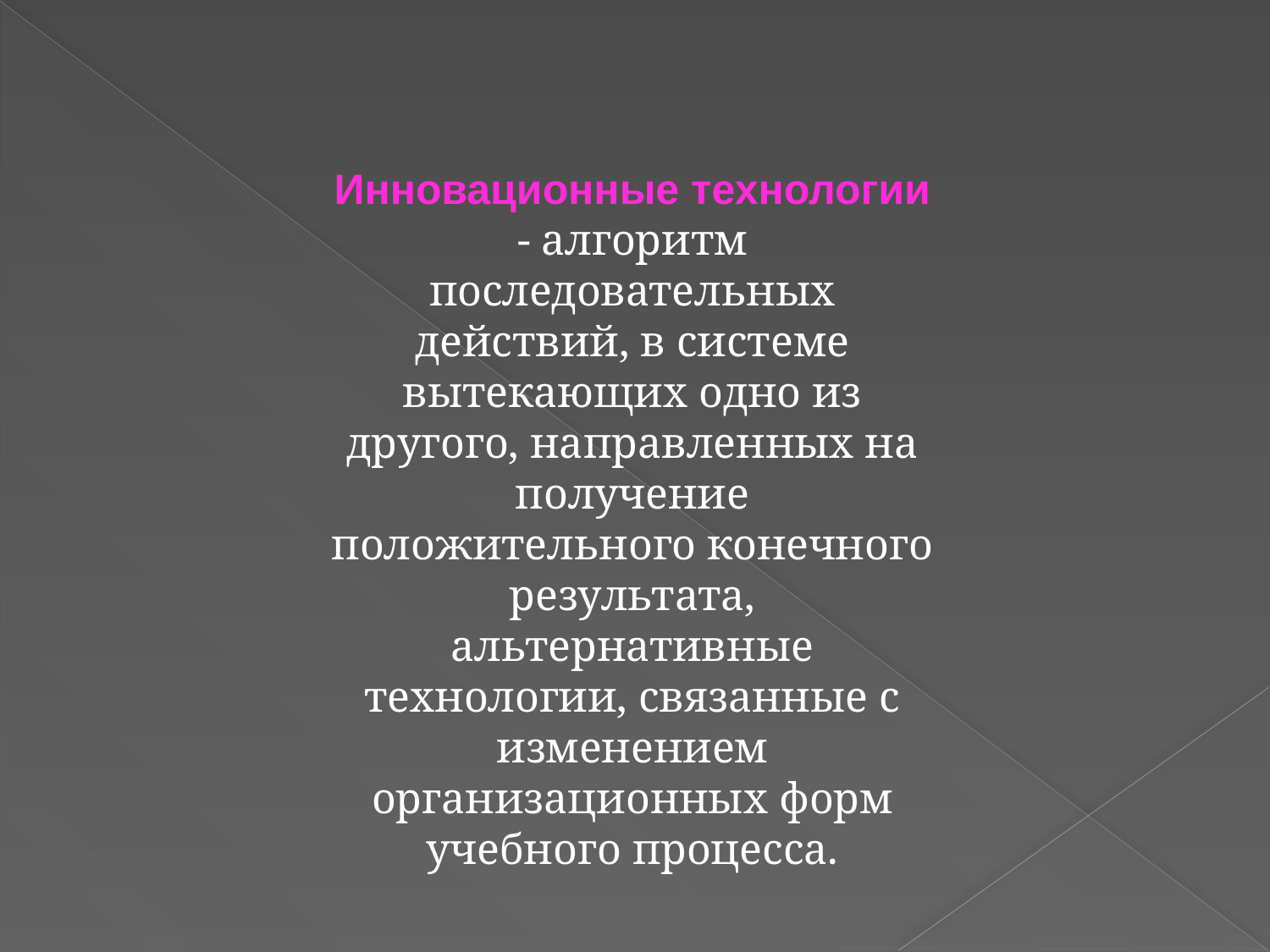

Инновационные технологии - алгоритм последовательных действий, в системе вытекающих одно из другого, направленных на получение положительного конечного результата, альтернативные технологии, связанные с изменением организационных форм учебного процесса.